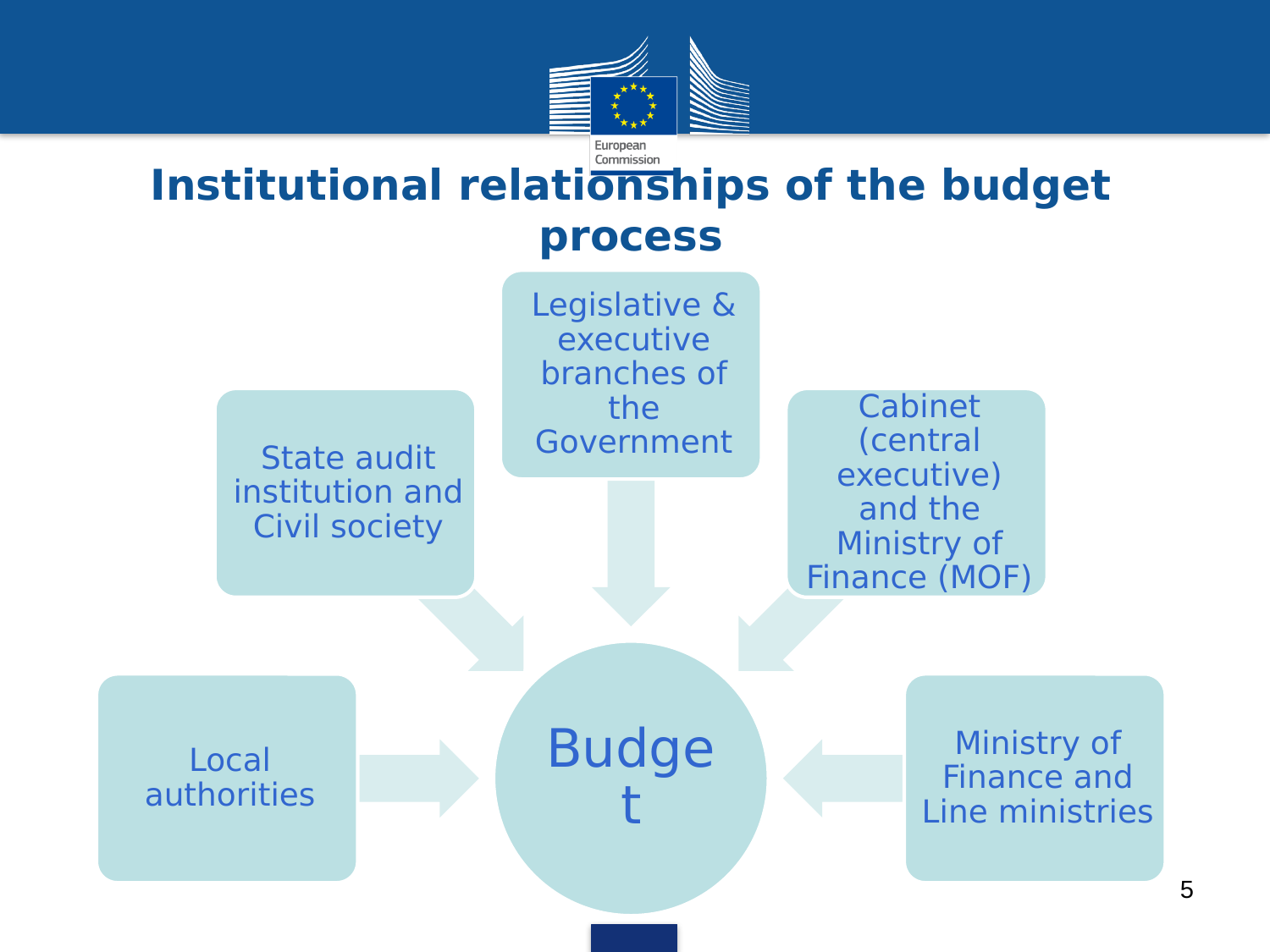

# Institutional relationships of the budget process
Budget
Local authorities
State audit institution and Civil society
Legislative & executive branches of the Government
Cabinet (central executive) and the Ministry of Finance (MOF)
Ministry of Finance and Line ministries
5